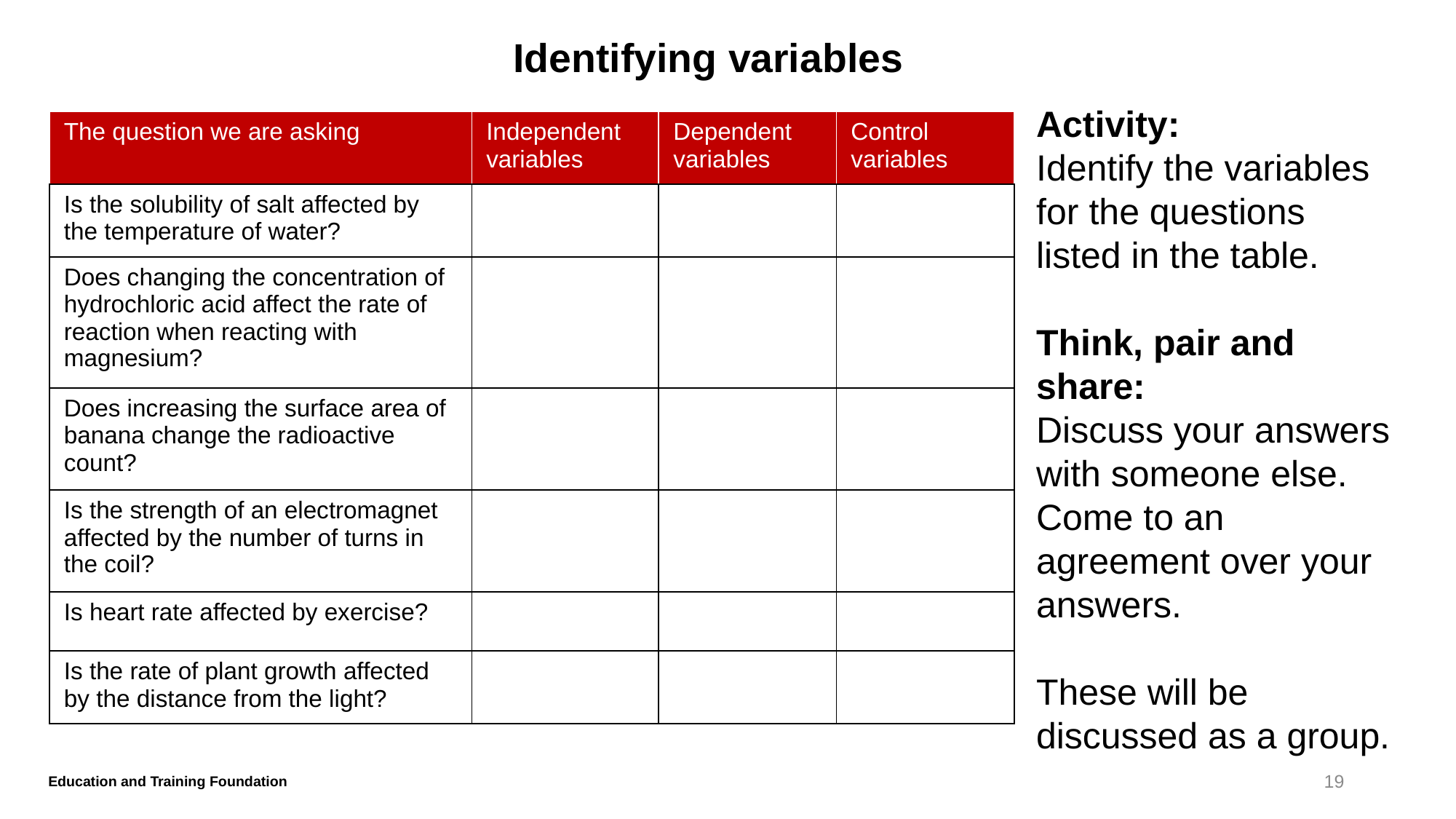

# Identifying variables
Activity:
Identify the variables for the questions listed in the table.

Think, pair and share:
Discuss your answers with someone else. Come to an agreement over your answers.

These will be discussed as a group.

| The question we are asking | Independent variables | Dependent variables | Control variables |
| --- | --- | --- | --- |
| Is the solubility of salt affected by the temperature of water? |  |  |  |
| Does changing the concentration of hydrochloric acid affect the rate of reaction when reacting with magnesium? |  |  |  |
| Does increasing the surface area of banana change the radioactive count? |  |  |  |
| Is the strength of an electromagnet affected by the number of turns in the coil? |  |  |  |
| Is heart rate affected by exercise? |  |  |  |
| Is the rate of plant growth affected by the distance from the light? |  |  |  |
19
Education and Training Foundation